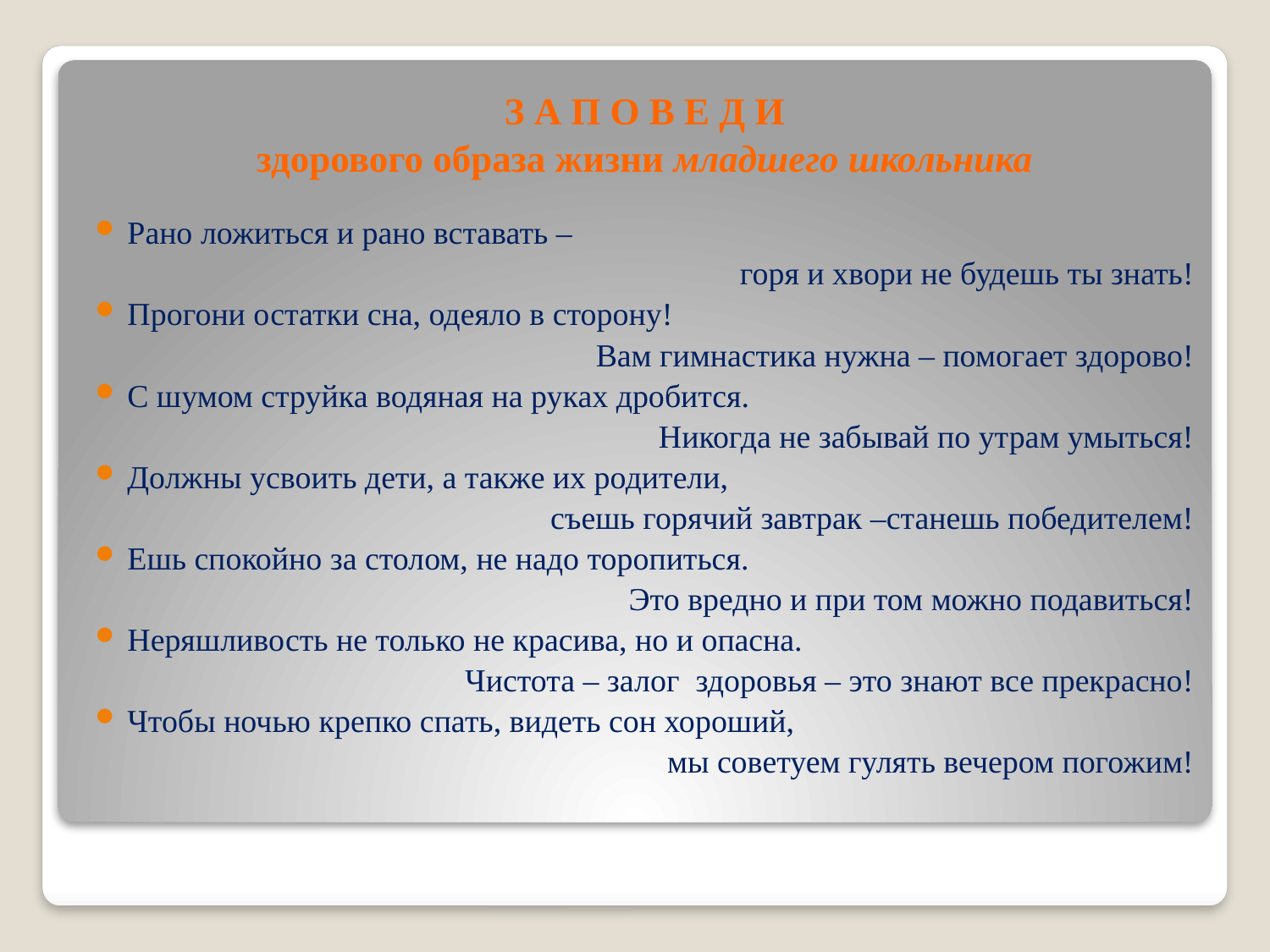

З А П О В Е Д И
здорового образа жизни младшего школьника

Рано ложиться и рано вставать –
горя и хвори не будешь ты знать!
Прогони остатки сна, одеяло в сторону!
  Вам гимнастика нужна – помогает здорово!
С шумом струйка водяная на руках дробится.
Никогда не забывай по утрам умыться!
Должны усвоить дети, а также их родители,
          съешь горячий завтрак –станешь победителем!
Ешь спокойно за столом, не надо торопиться.
Это вредно и при том можно подавиться!
Неряшливость не только не красива, но и опасна.
Чистота – залог  здоровья – это знают все прекрасно!
Чтобы ночью крепко спать, видеть сон хороший,
мы советуем гулять вечером погожим!

#